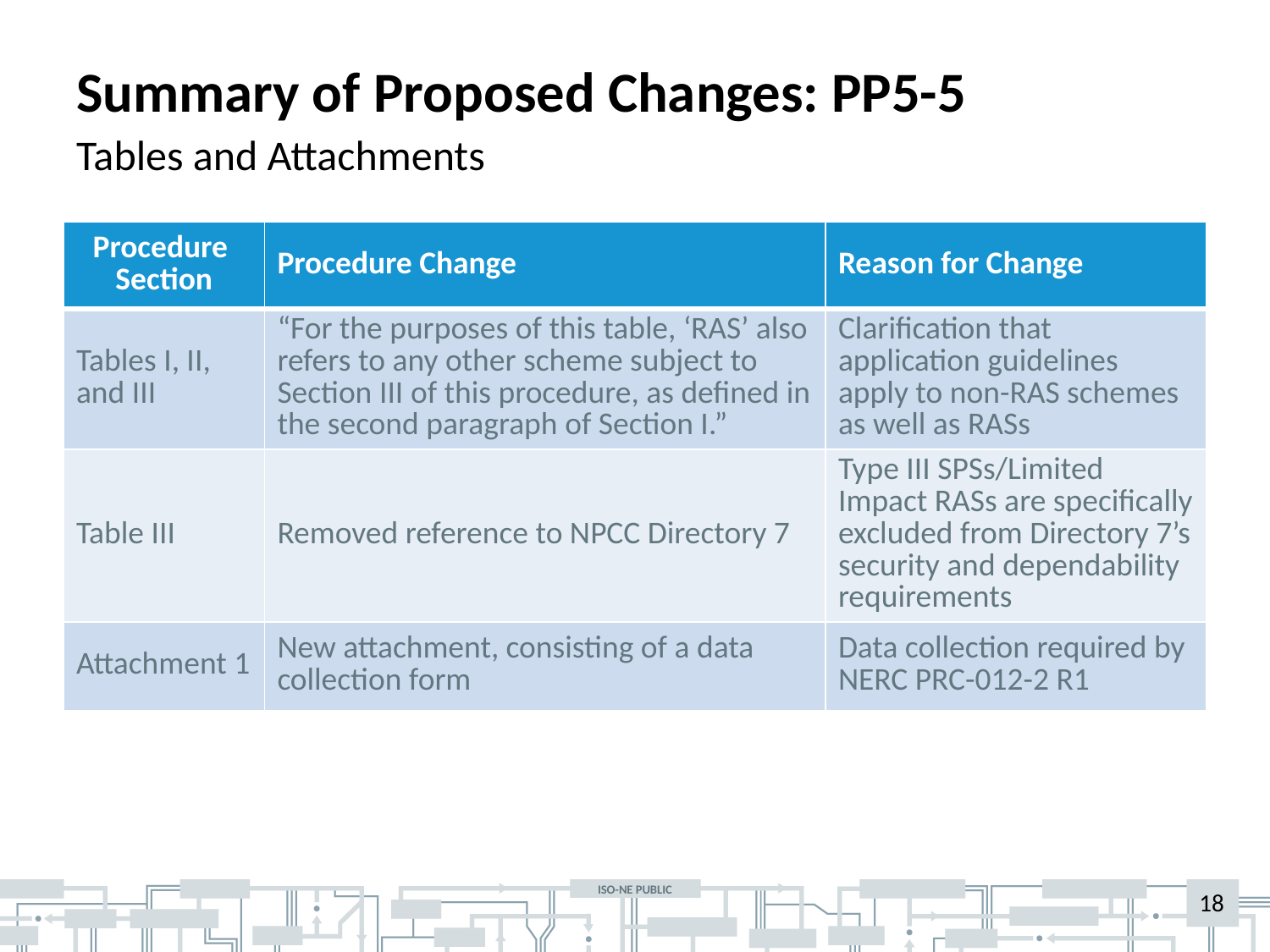

# Summary of Proposed Changes: PP5-5
Tables and Attachments
| Procedure Section | Procedure Change | Reason for Change |
| --- | --- | --- |
| Tables I, II, and III | “For the purposes of this table, ‘RAS’ also refers to any other scheme subject to Section III of this procedure, as defined in the second paragraph of Section I.” | Clarification that application guidelines apply to non-RAS schemes as well as RASs |
| Table III | Removed reference to NPCC Directory 7 | Type III SPSs/Limited Impact RASs are specifically excluded from Directory 7’s security and dependability requirements |
| Attachment 1 | New attachment, consisting of a data collection form | Data collection required by NERC PRC-012-2 R1 |
18